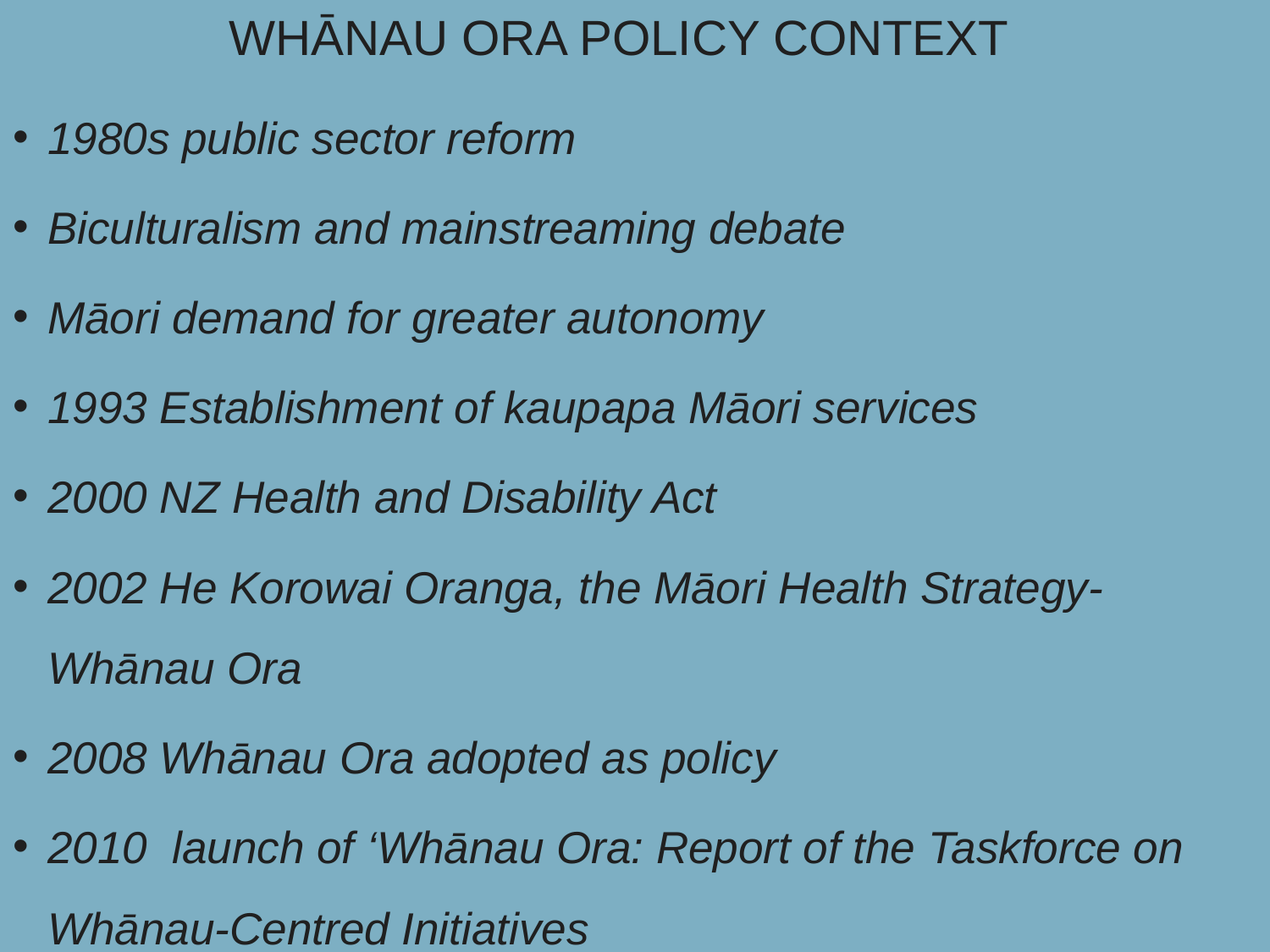

# Whānau Ora Policy Context
1980s public sector reform
Biculturalism and mainstreaming debate
Māori demand for greater autonomy
1993 Establishment of kaupapa Māori services
2000 NZ Health and Disability Act
2002 He Korowai Oranga, the Māori Health Strategy- Whānau Ora
2008 Whānau Ora adopted as policy
2010  launch of ‘Whānau Ora: Report of the Taskforce on Whānau-Centred Initiatives